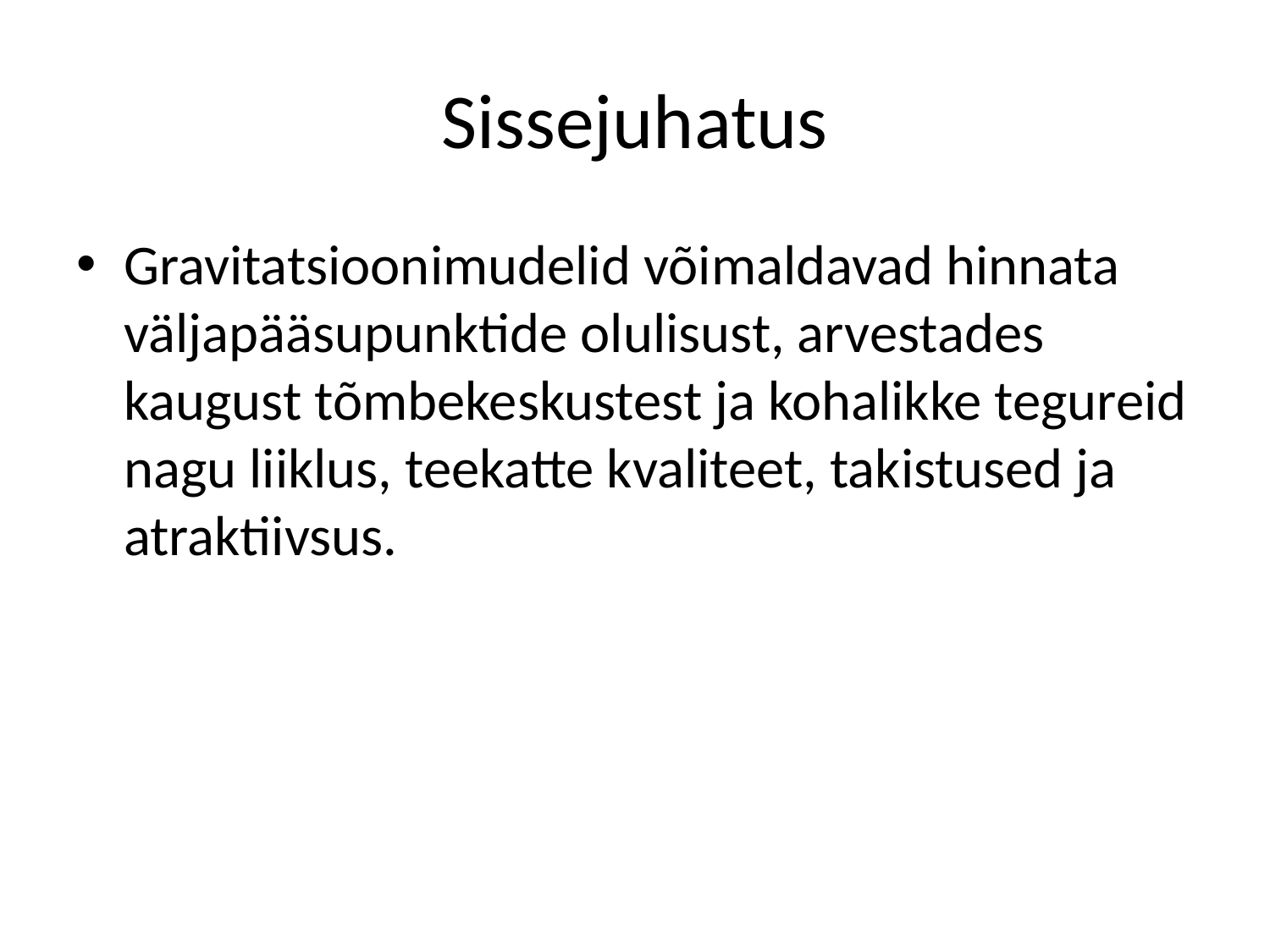

# Sissejuhatus
Gravitatsioonimudelid võimaldavad hinnata väljapääsupunktide olulisust, arvestades kaugust tõmbekeskustest ja kohalikke tegureid nagu liiklus, teekatte kvaliteet, takistused ja atraktiivsus.